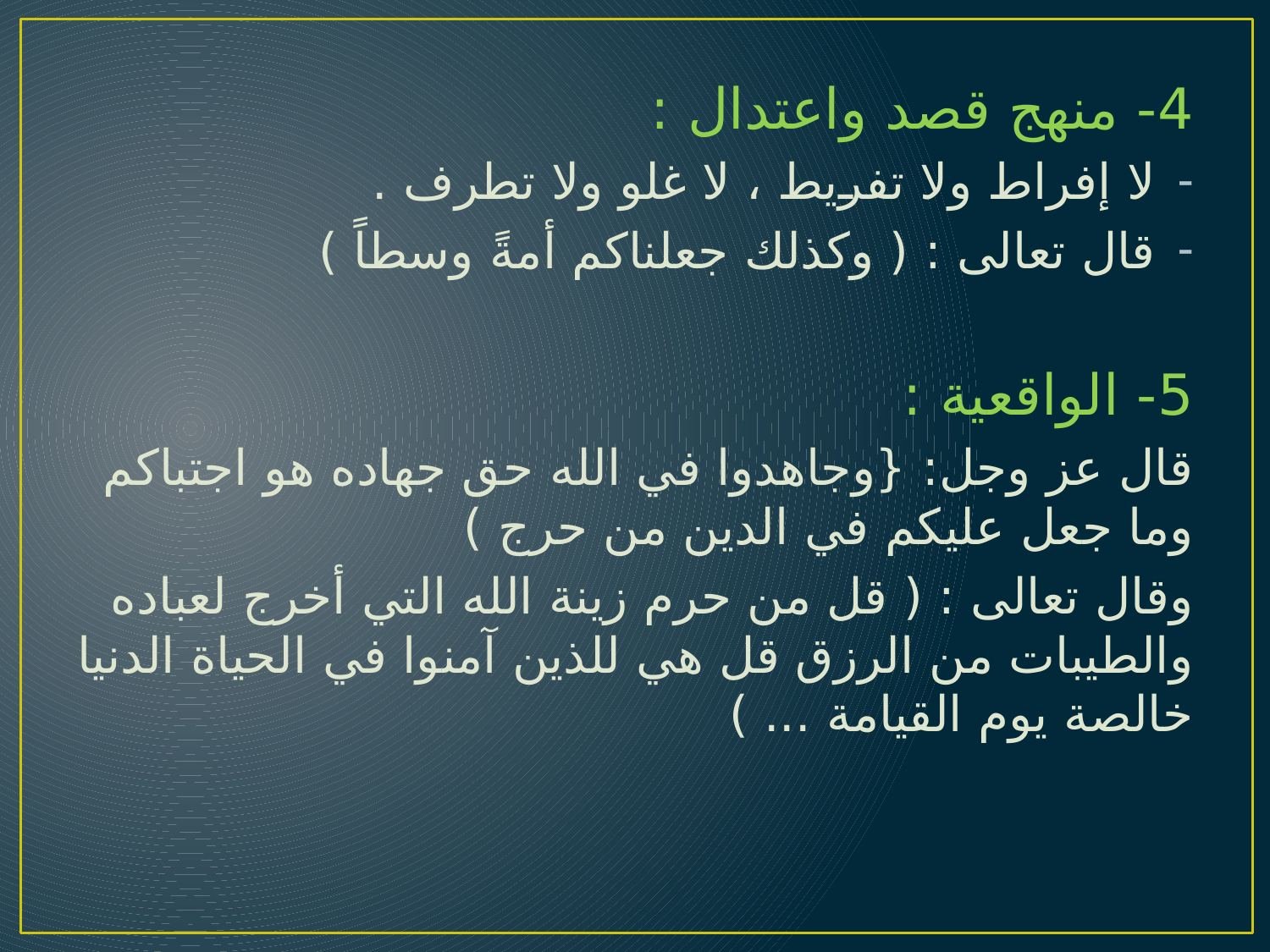

4- منهج قصد واعتدال :
لا إفراط ولا تفريط ، لا غلو ولا تطرف .
قال تعالى : ( وكذلك جعلناكم أمةً وسطاً )

5- الواقعية :
قال عز وجل: {وجاهدوا في الله حق جهاده هو اجتباكم وما جعل عليكم في الدين من حرج )
وقال تعالى : ( قل من حرم زينة الله التي أخرج لعباده والطيبات من الرزق قل هي للذين آمنوا في الحياة الدنيا خالصة يوم القيامة ... )